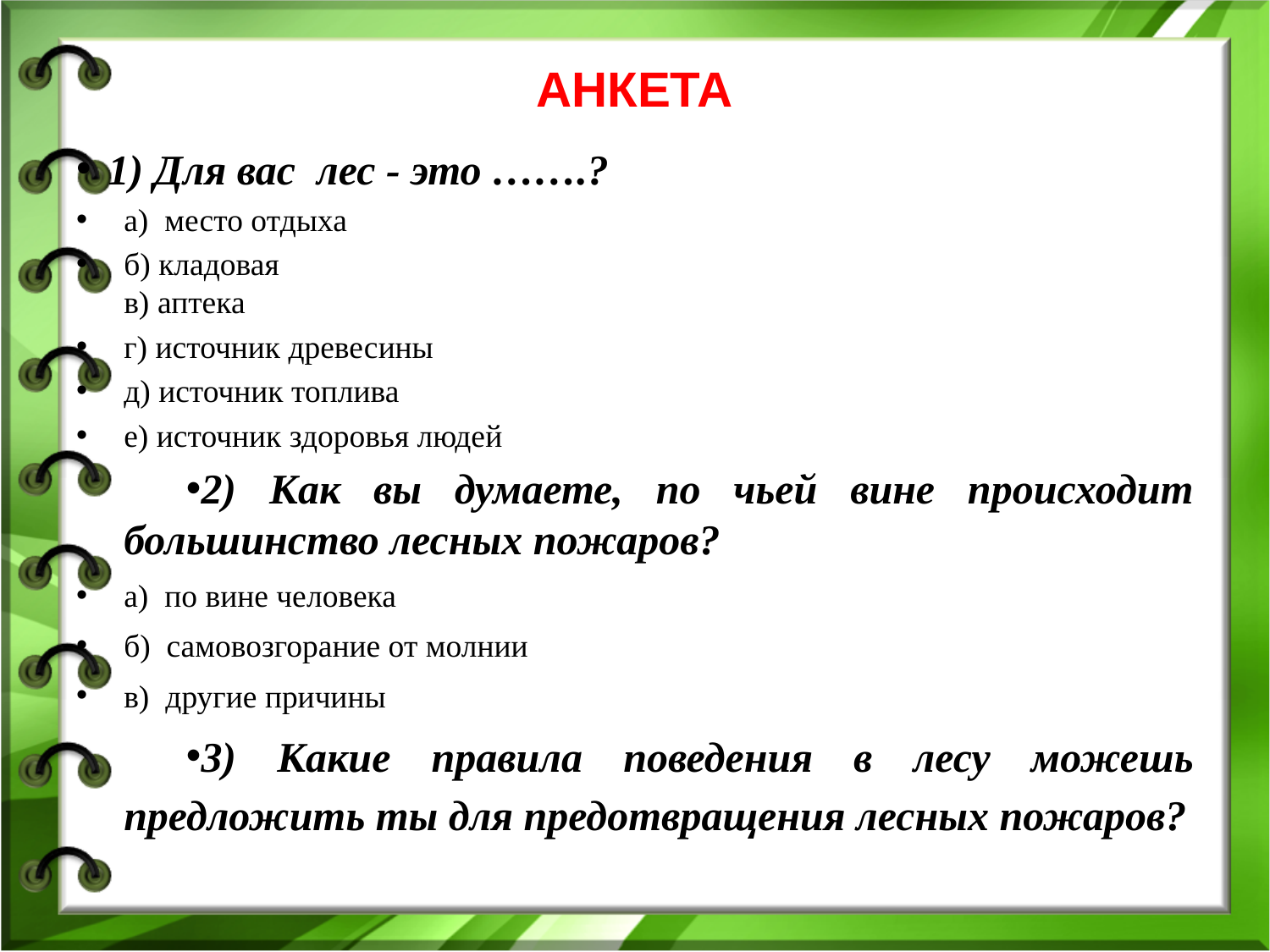

# АНКЕТА
1) Для вас  лес - это …….?
а)  место отдыха
б) кладовая
в) аптека
г) источник древесины
д) источник топлива
е) источник здоровья людей
2) Как вы думаете, по чьей вине происходит большинство лесных пожаров?
а)  по вине человека
б)  самовозгорание от молнии
в)  другие причины
3) Какие правила поведения в лесу можешь предложить ты для предотвращения лесных пожаров?